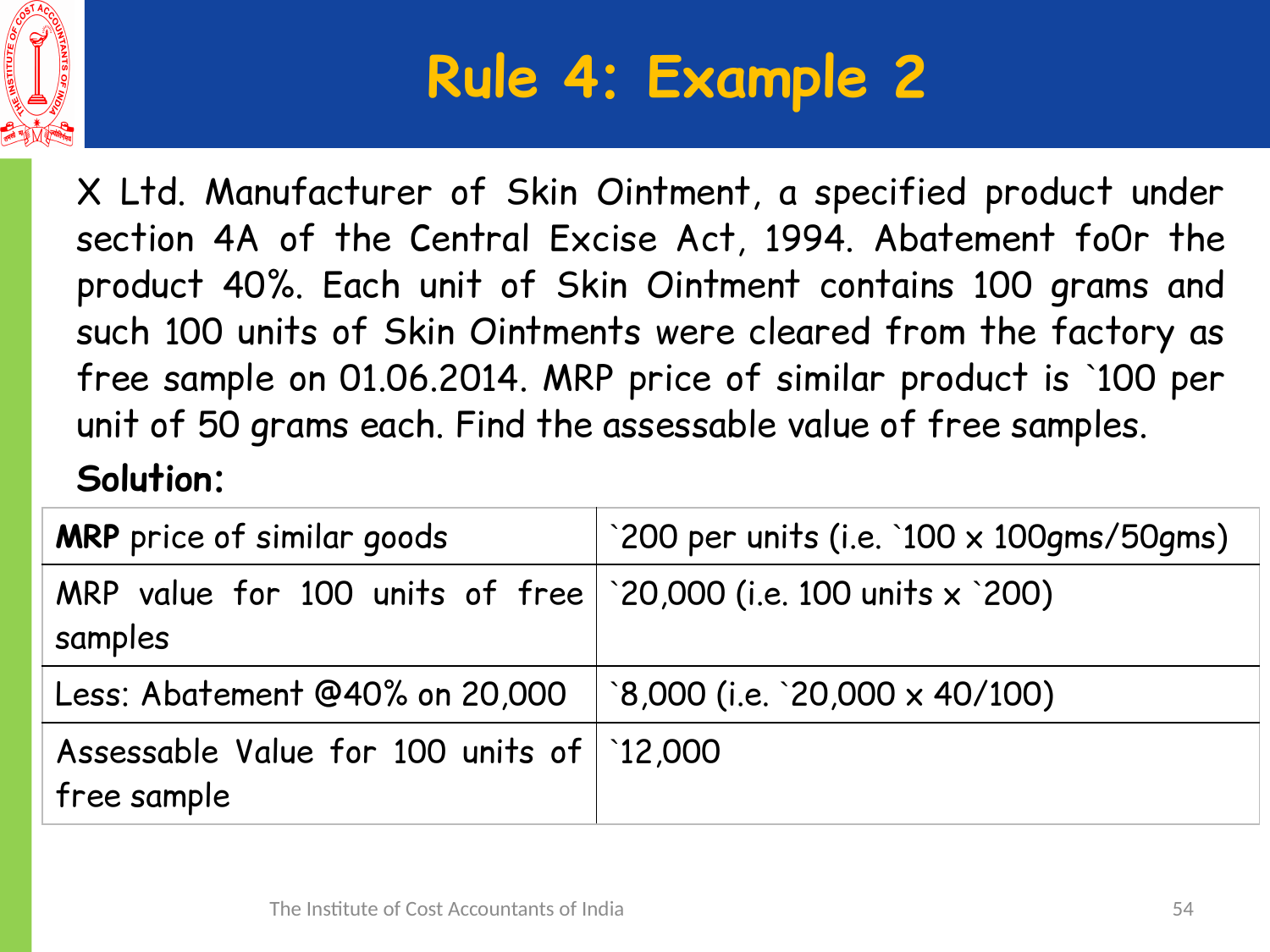

# Rule 4: Example 2
X Ltd. Manufacturer of Skin Ointment, a specified product under section 4A of the Central Excise Act, 1994. Abatement fo0r the product 40%. Each unit of Skin Ointment contains 100 grams and such 100 units of Skin Ointments were cleared from the factory as free sample on 01.06.2014. MRP price of similar product is `100 per unit of 50 grams each. Find the assessable value of free samples.
Solution:

| MRP price of similar goods | `200 per units (i.e. `100 x 100gms/50gms) |
| --- | --- |
| MRP value for 100 units of free samples | `20,000 (i.e. 100 units x `200) |
| Less: Abatement @40% on 20,000 | `8,000 (i.e. `20,000 x 40/100) |
| Assessable Value for 100 units of free sample | `12,000 |
The Institute of Cost Accountants of India
54